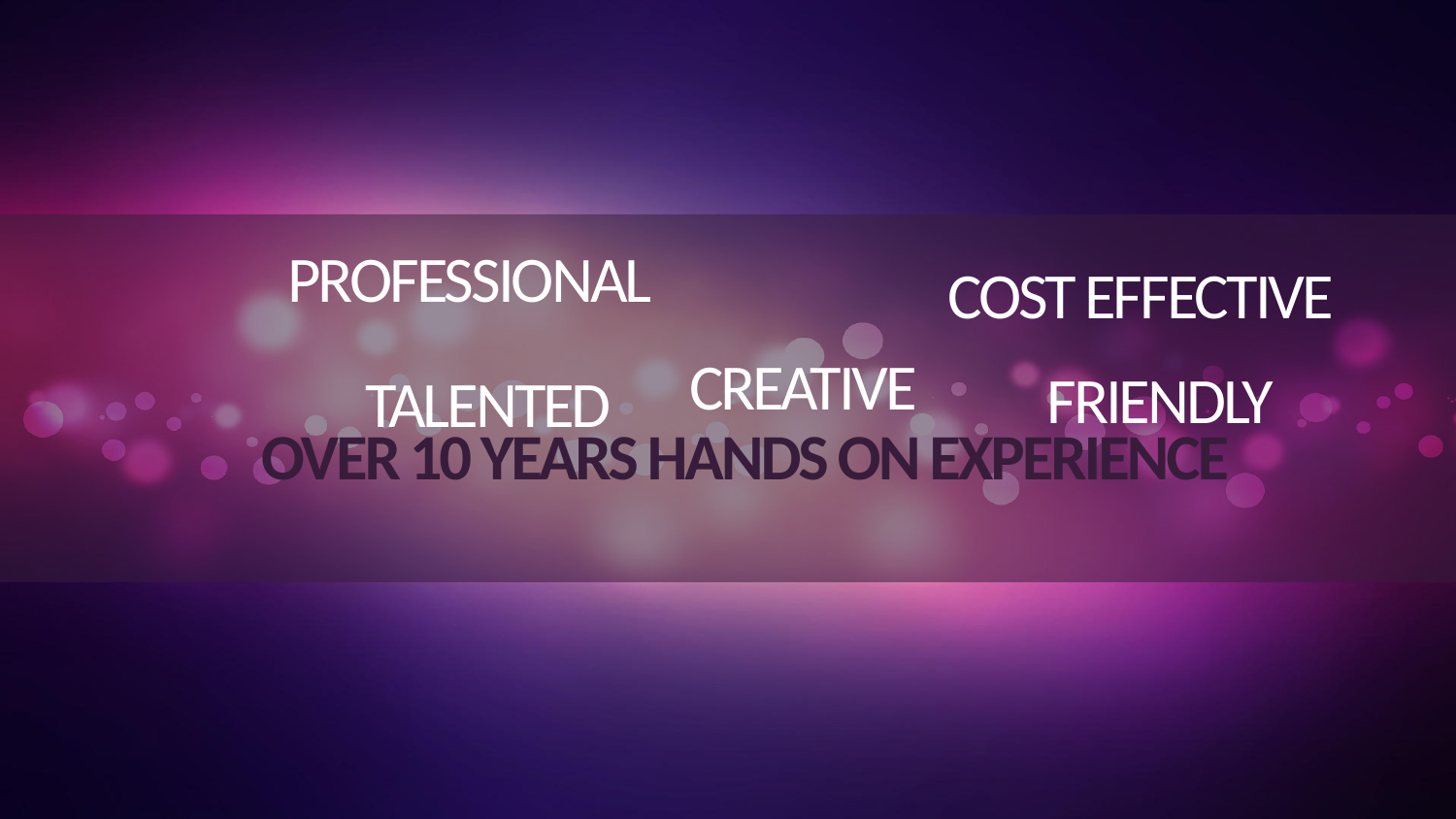

PROFESSIONAL
COST EFFECTIVE
CREATIVE
FRIENDLY
TALENTED
OVER 10 YEARS HANDS ON EXPERIENCE